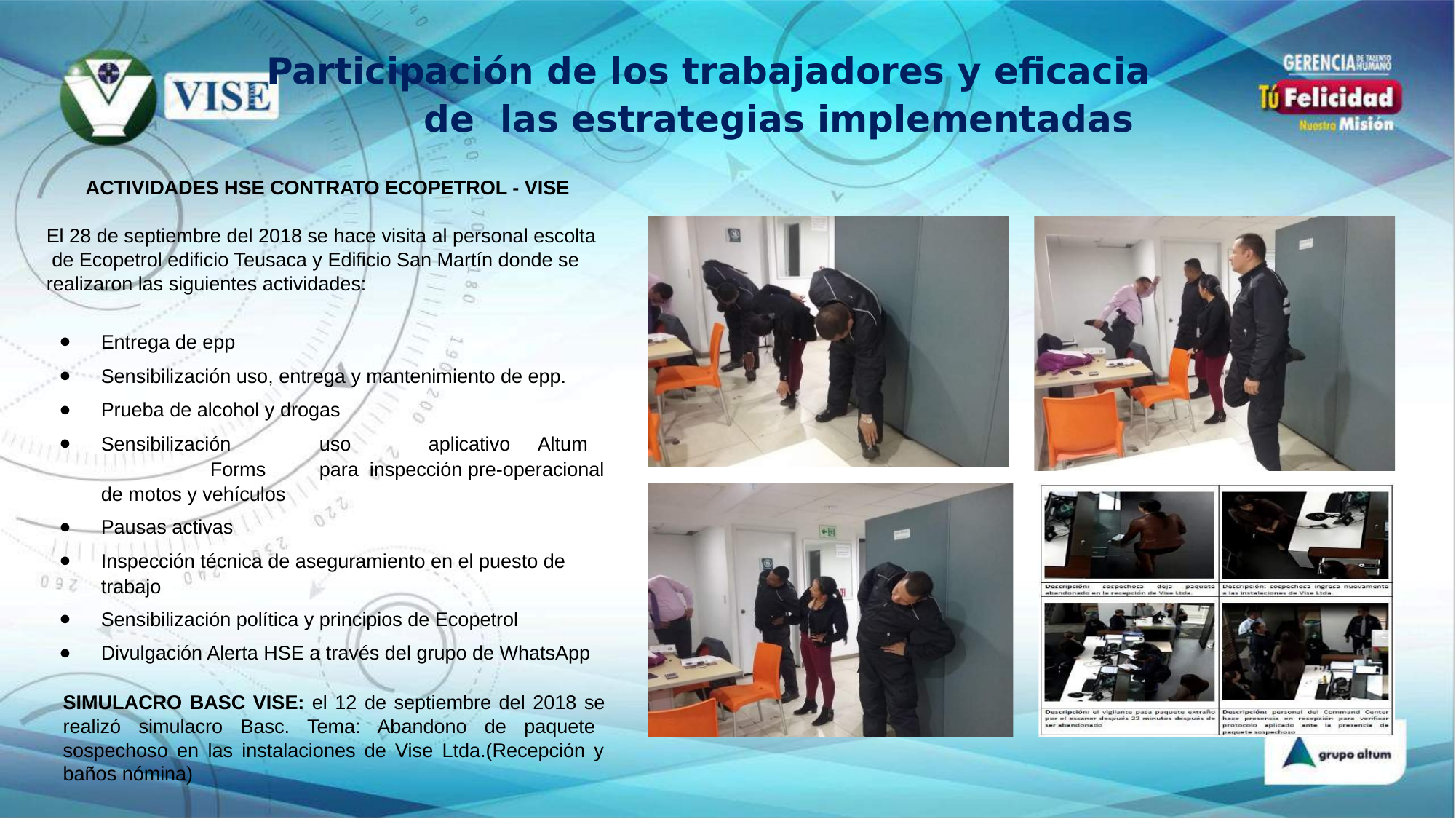

# Participación de los trabajadores y eficacia de  las estrategias implementadas
ACTIVIDADES HSE CONTRATO ECOPETROL - VISE

El 28 de septiembre del 2018 se hace visita al personal escolta  de Ecopetrol edificio Teusaca y Edificio San Martín donde se  realizaron las siguientes actividades:

Entrega de epp
Sensibilización uso, entrega y mantenimiento de epp.
Prueba de alcohol y drogas
Sensibilización	uso	aplicativo	Altum	Forms	para  inspección pre-operacional de motos y vehículos
Pausas activas
Inspección técnica de aseguramiento en el puesto de  trabajo
Sensibilización política y principios de Ecopetrol
Divulgación Alerta HSE a través del grupo de WhatsApp
SIMULACRO BASC VISE: el 12 de septiembre del 2018 se  realizó simulacro Basc. Tema: Abandono de paquete  sospechoso en las instalaciones de Vise Ltda.(Recepción y  baños nómina)